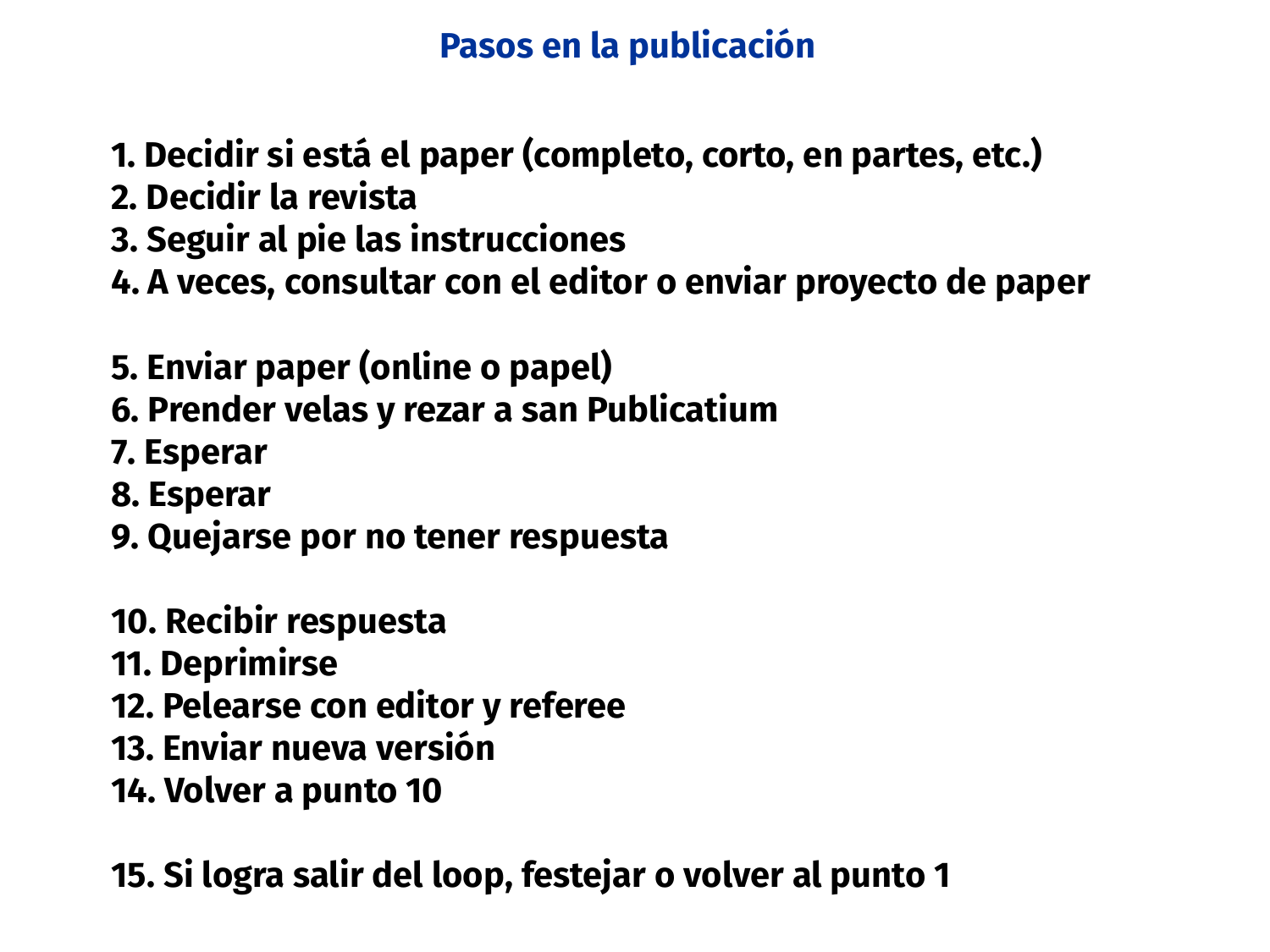

Pasos en la publicación
1. Decidir si está el paper (completo, corto, en partes, etc.)
2. Decidir la revista
3. Seguir al pie las instrucciones
4. A veces, consultar con el editor o enviar proyecto de paper

5. Enviar paper (online o papel)
6. Prender velas y rezar a san Publicatium
7. Esperar
8. Esperar
9. Quejarse por no tener respuesta

10. Recibir respuesta
11. Deprimirse
12. Pelearse con editor y referee
13. Enviar nueva versión
14. Volver a punto 10

15. Si logra salir del loop, festejar o volver al punto 1